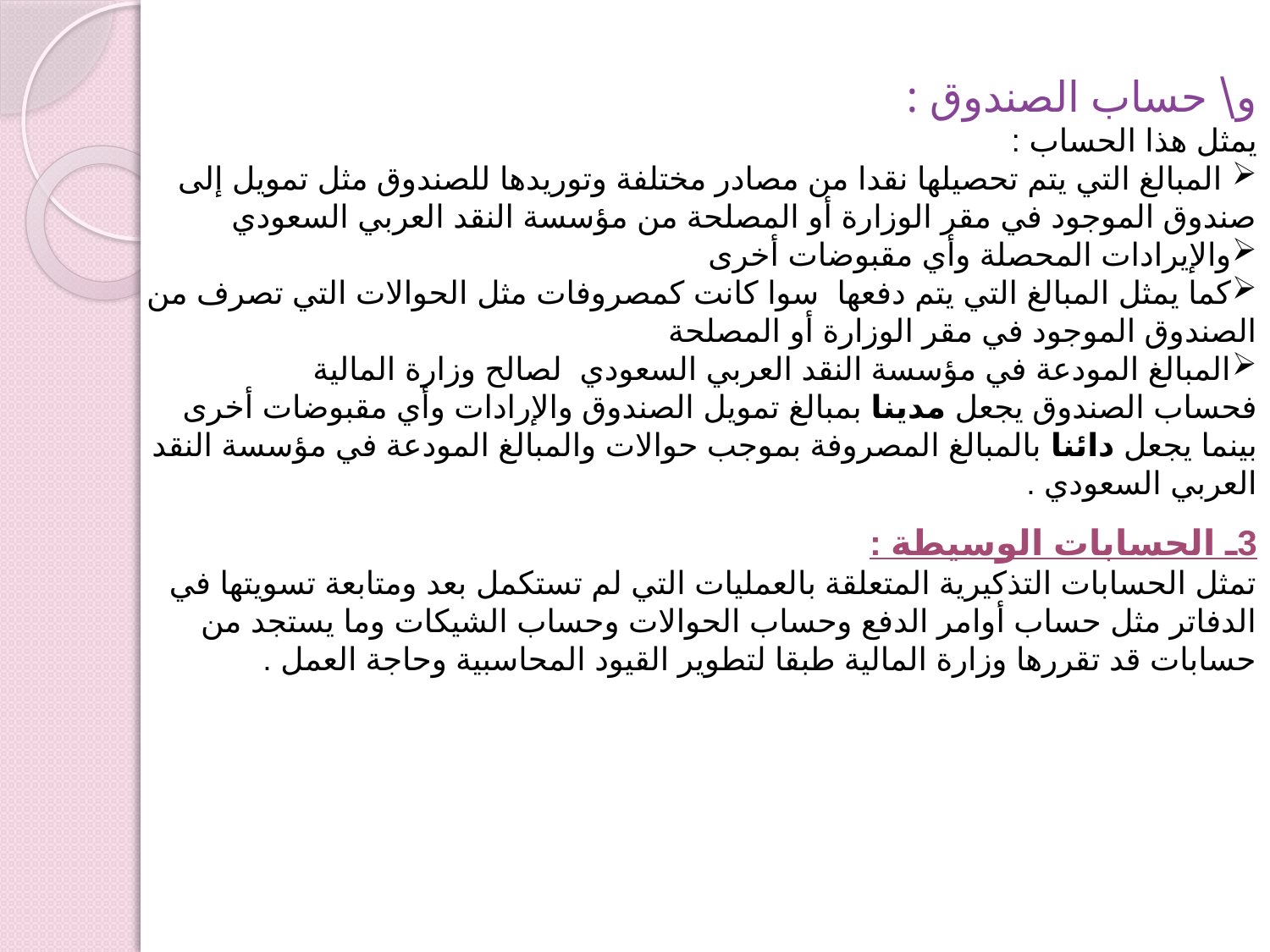

و\ حساب الصندوق :
يمثل هذا الحساب :
 المبالغ التي يتم تحصيلها نقدا من مصادر مختلفة وتوريدها للصندوق مثل تمويل إلى صندوق الموجود في مقر الوزارة أو المصلحة من مؤسسة النقد العربي السعودي
والإيرادات المحصلة وأي مقبوضات أخرى
كما يمثل المبالغ التي يتم دفعها  سوا كانت كمصروفات مثل الحوالات التي تصرف من الصندوق الموجود في مقر الوزارة أو المصلحة
المبالغ المودعة في مؤسسة النقد العربي السعودي  لصالح وزارة المالية
فحساب الصندوق يجعل مدينا بمبالغ تمويل الصندوق والإرادات وأي مقبوضات أخرى بينما يجعل دائنا بالمبالغ المصروفة بموجب حوالات والمبالغ المودعة في مؤسسة النقد العربي السعودي .

3ـ الحسابات الوسيطة :
تمثل الحسابات التذكيرية المتعلقة بالعمليات التي لم تستكمل بعد ومتابعة تسويتها في الدفاتر مثل حساب أوامر الدفع وحساب الحوالات وحساب الشيكات وما يستجد من حسابات قد تقررها وزارة المالية طبقا لتطوير القيود المحاسبية وحاجة العمل .